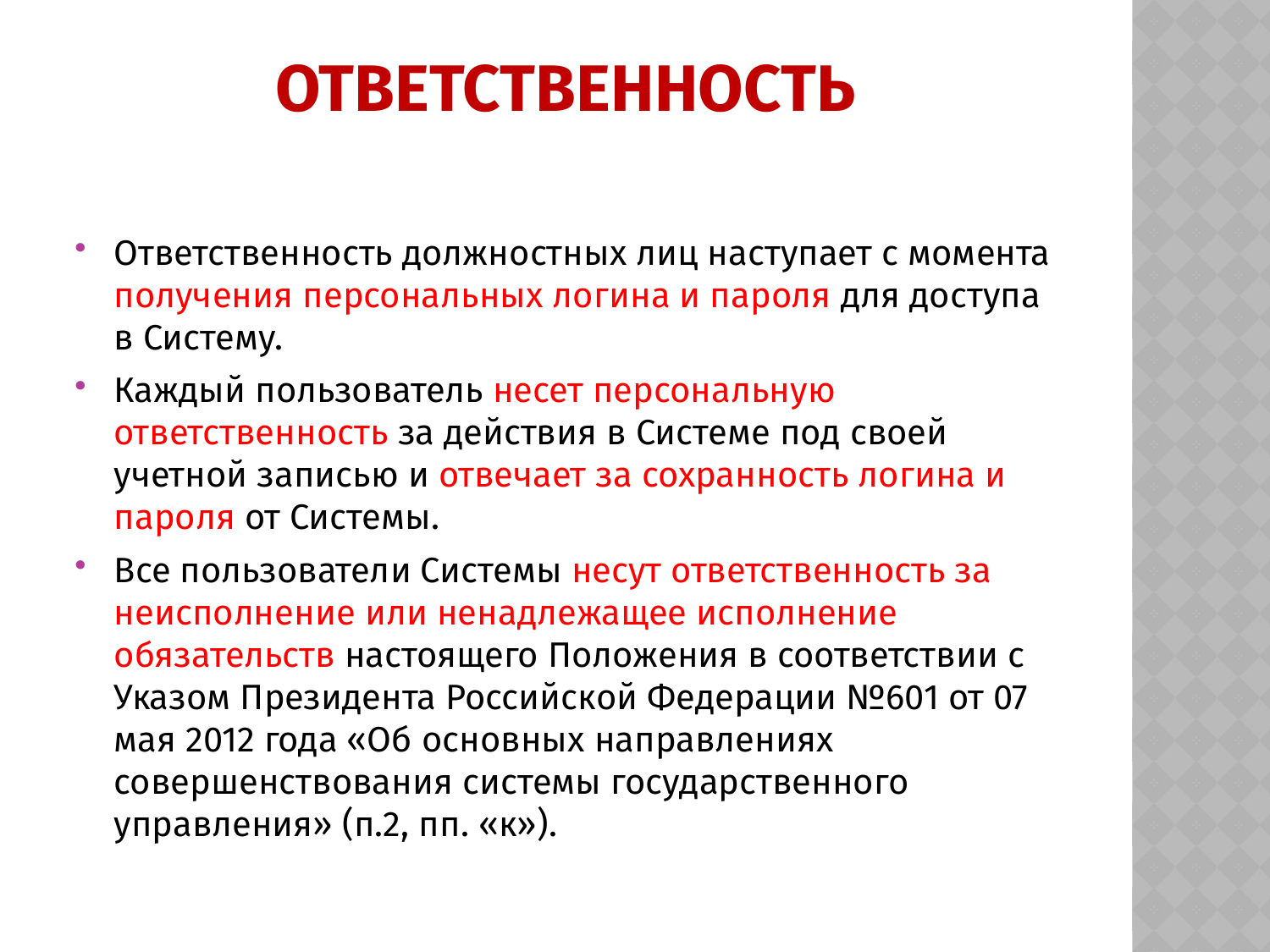

# ОТВЕТСТВЕННОСТЬ
Ответственность должностных лиц наступает с момента получения персональных логина и пароля для доступа в Систему.
Каждый пользователь несет персональную ответственность за действия в Системе под своей учетной записью и отвечает за сохранность логина и пароля от Системы.
Все пользователи Системы несут ответственность за неисполнение или ненадлежащее исполнение обязательств настоящего Положения в соответствии с Указом Президента Российской Федерации №601 от 07 мая 2012 года «Об основных направлениях совершенствования системы государственного управления» (п.2, пп. «к»).